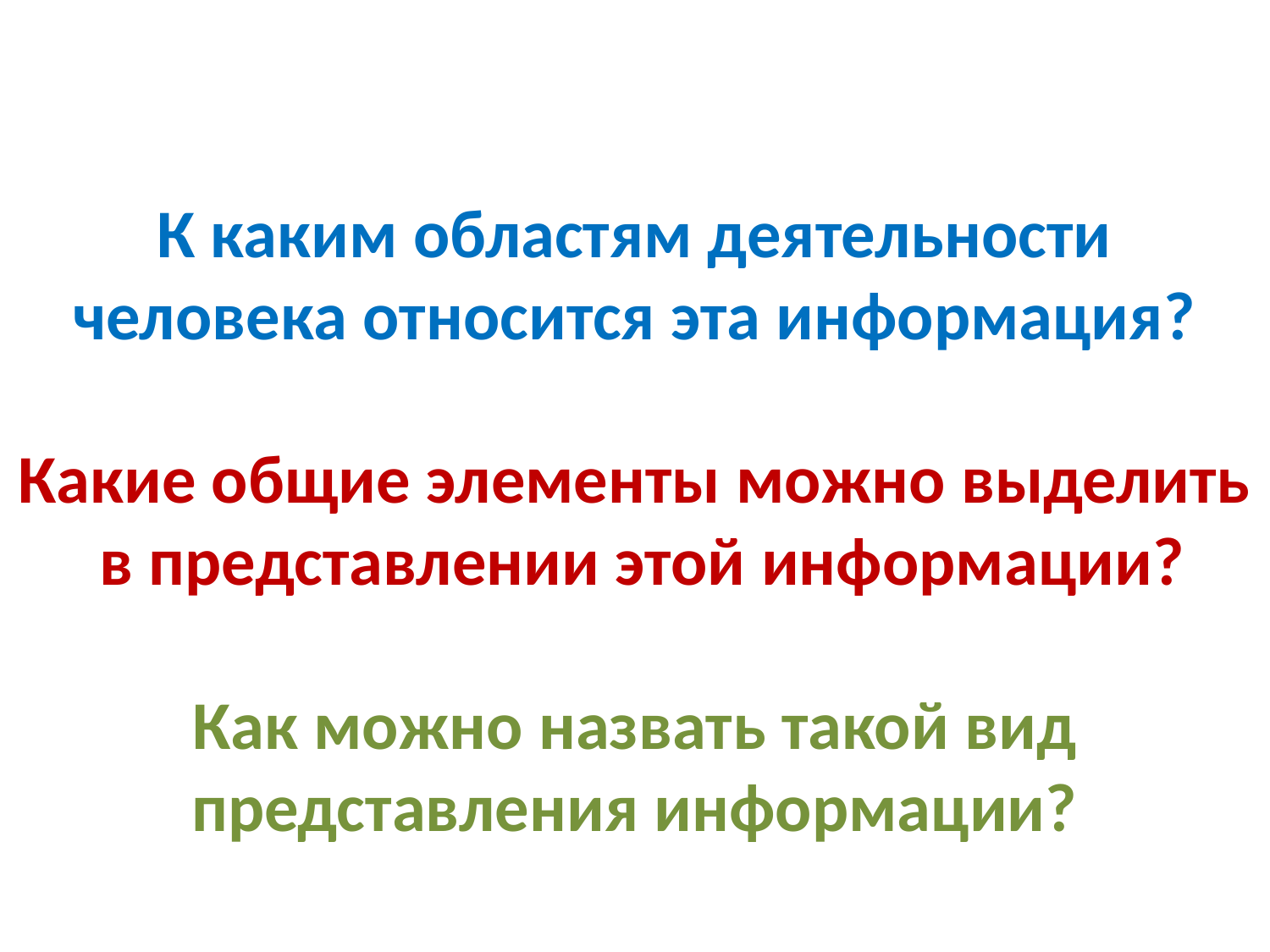

# К каким областям деятельности человека относится эта информация? Какие общие элементы можно выделить  в представлении этой информации? Как можно назвать такой вид представления информации?